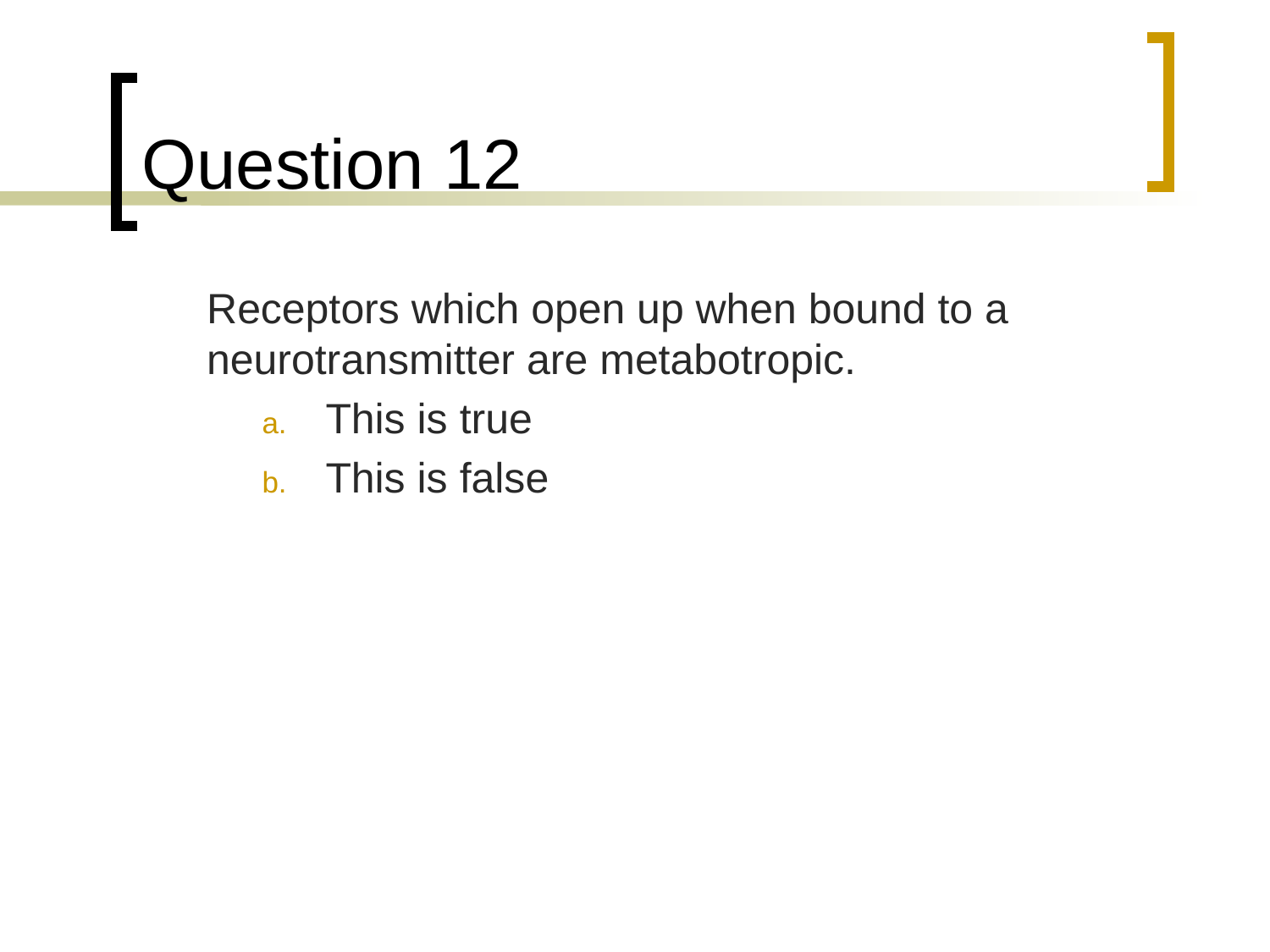

# Question 12
	Receptors which open up when bound to a neurotransmitter are metabotropic.
This is true
This is false